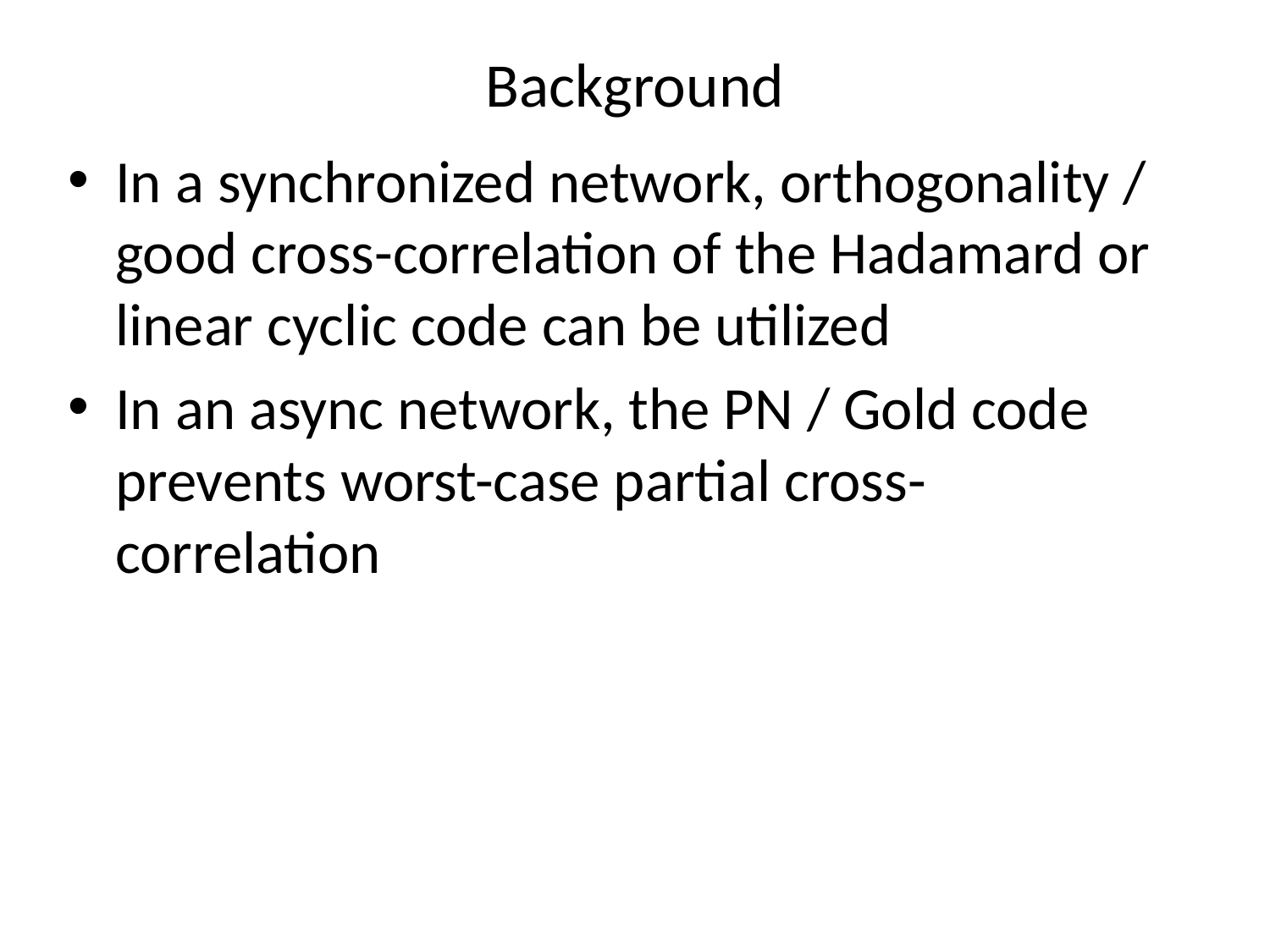

# Background
In a synchronized network, orthogonality / good cross-correlation of the Hadamard or linear cyclic code can be utilized
In an async network, the PN / Gold code prevents worst-case partial cross-correlation